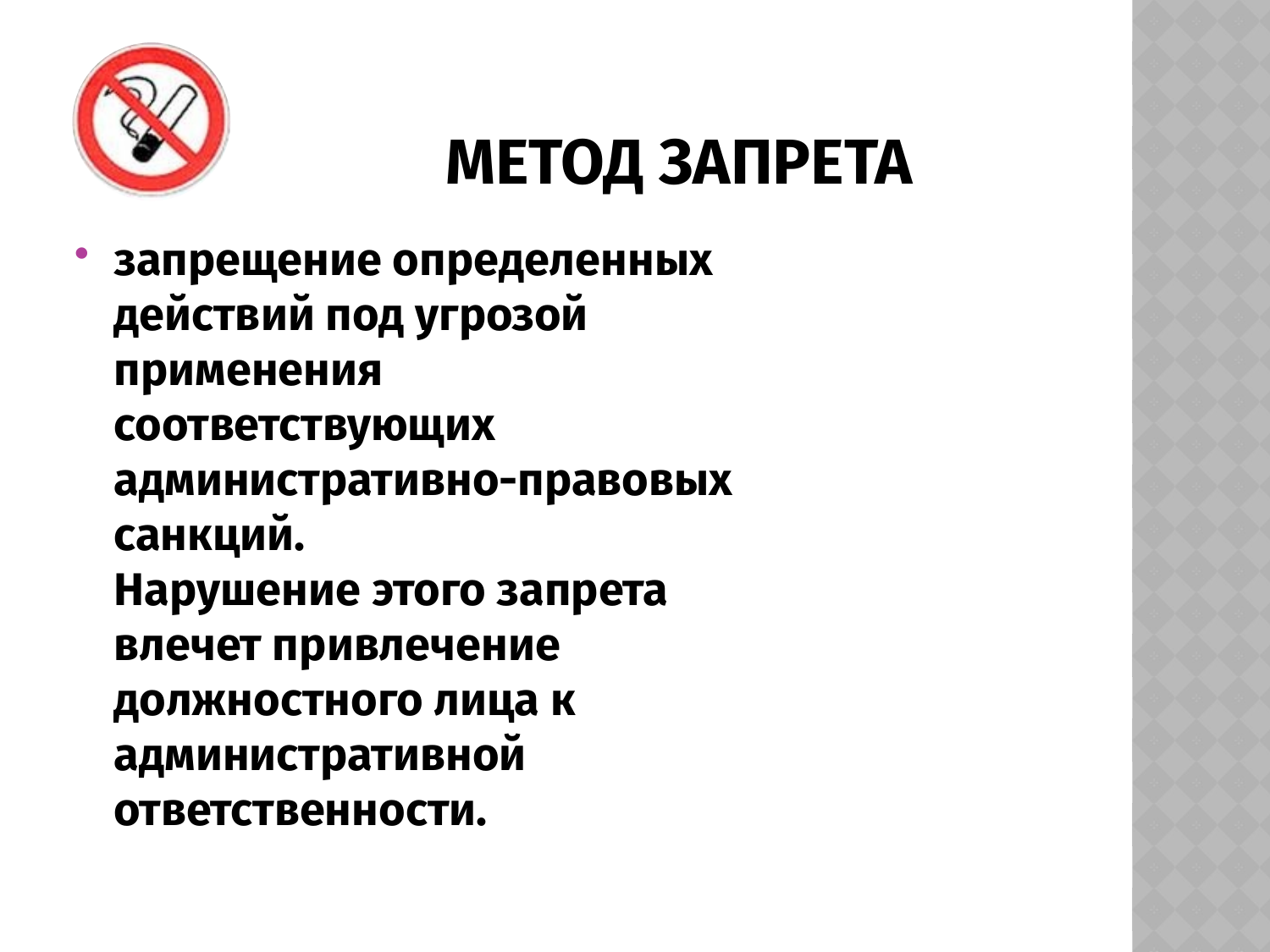

# Метод запрета

запрещение определенных действий под угрозой применения соответствующих административно-правовых санкций.
Нарушение этого запрета влечет привлечение должностного лица к административной  ответственности.